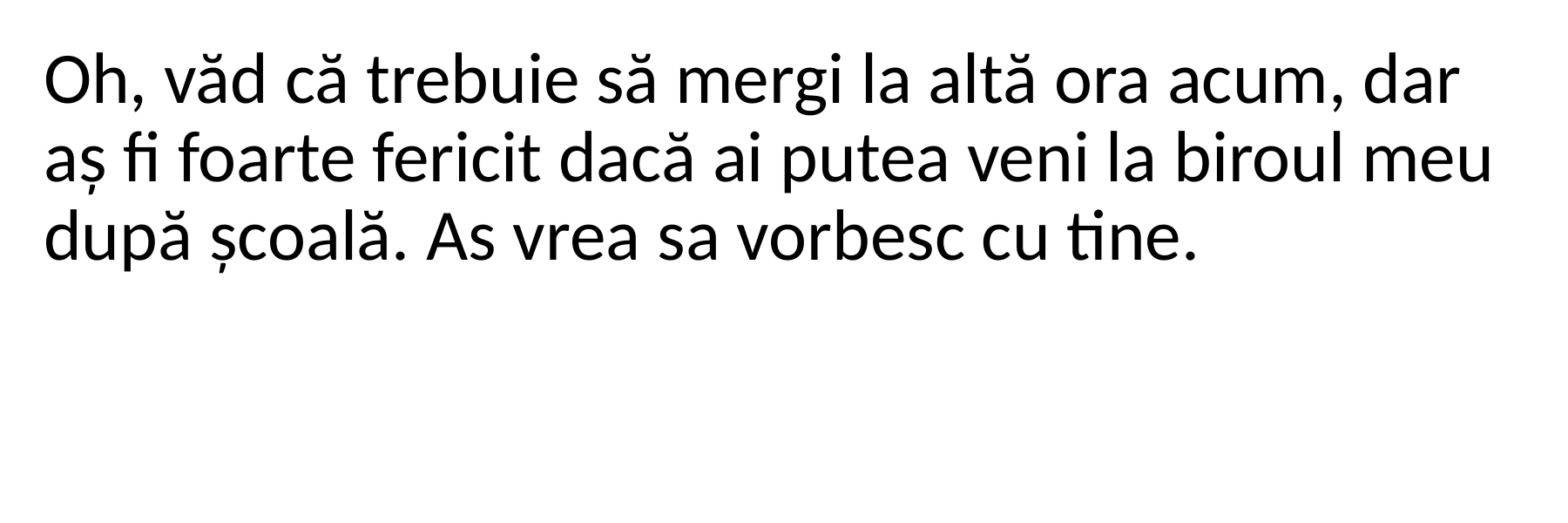

Oh, văd că trebuie să mergi la altă ora acum, dar aș fi foarte fericit dacă ai putea veni la biroul meu după școală. As vrea sa vorbesc cu tine.